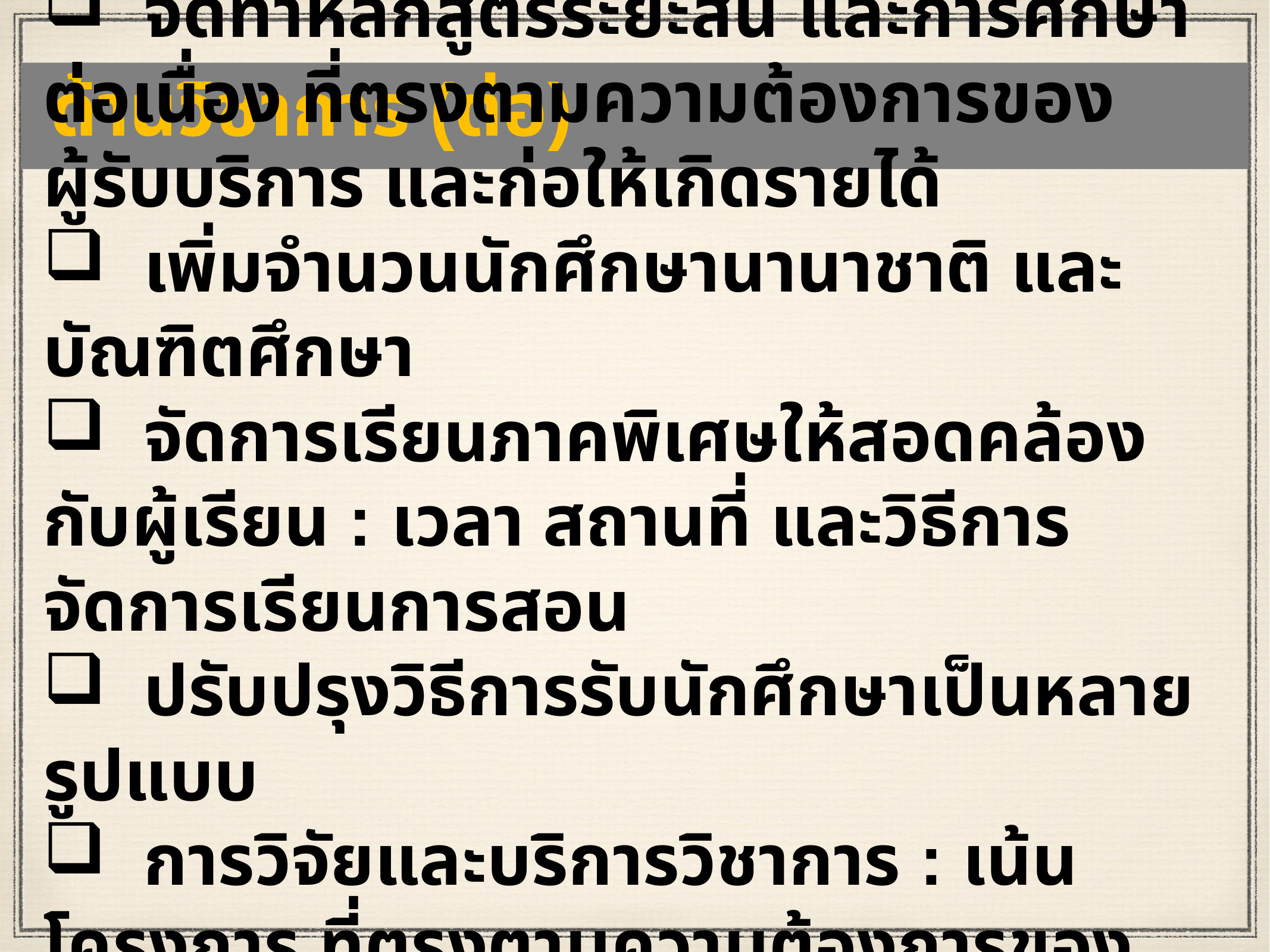

ด้านวิชาการ (ต่อ)
  จัดทำหลักสูตรระยะสั้น และการศึกษาต่อเนื่อง ที่ตรงตามความต้องการของผู้รับบริการ และก่อให้เกิดรายได้
  เพิ่มจำนวนนักศึกษานานาชาติ และบัณฑิตศึกษา
  จัดการเรียนภาคพิเศษให้สอดคล้องกับผู้เรียน : เวลา สถานที่ และวิธีการจัดการเรียนการสอน
  ปรับปรุงวิธีการรับนักศึกษาเป็นหลายรูปแบบ
  การวิจัยและบริการวิชาการ : เน้นโครงการ ที่ตรงตามความต้องการของท้องถิ่น ของประเทศ และมีผลงานตีพิมพ์ที่มีคุณภาพมาตรฐาน